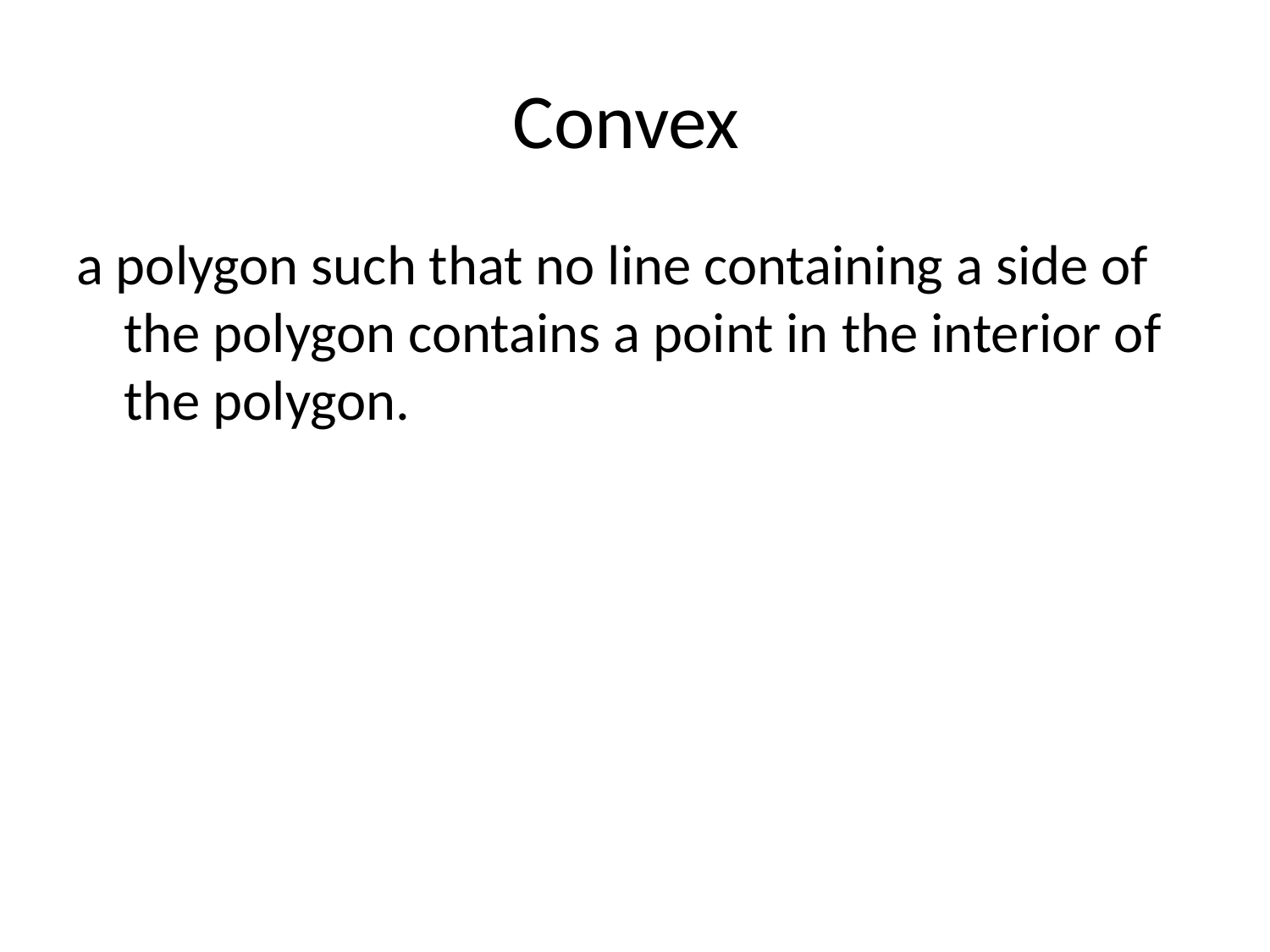

# Convex
a polygon such that no line containing a side of the polygon contains a point in the interior of the polygon.